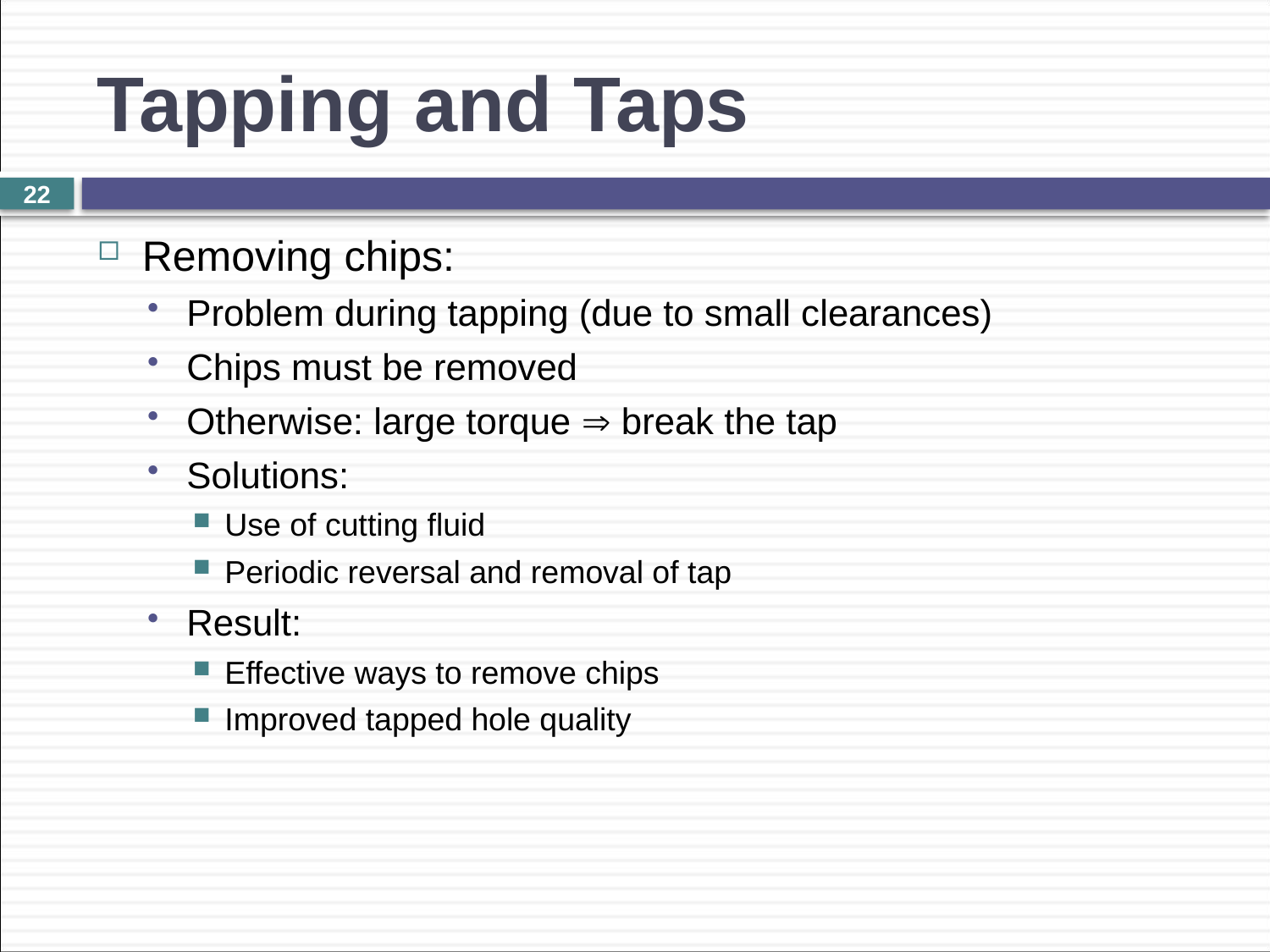

Tapping and Taps
22
Removing chips:
Problem during tapping (due to small clearances)
Chips must be removed
Otherwise: large torque ⇒ break the tap
Solutions:
Use of cutting fluid
Periodic reversal and removal of tap
Result:
Effective ways to remove chips
Improved tapped hole quality